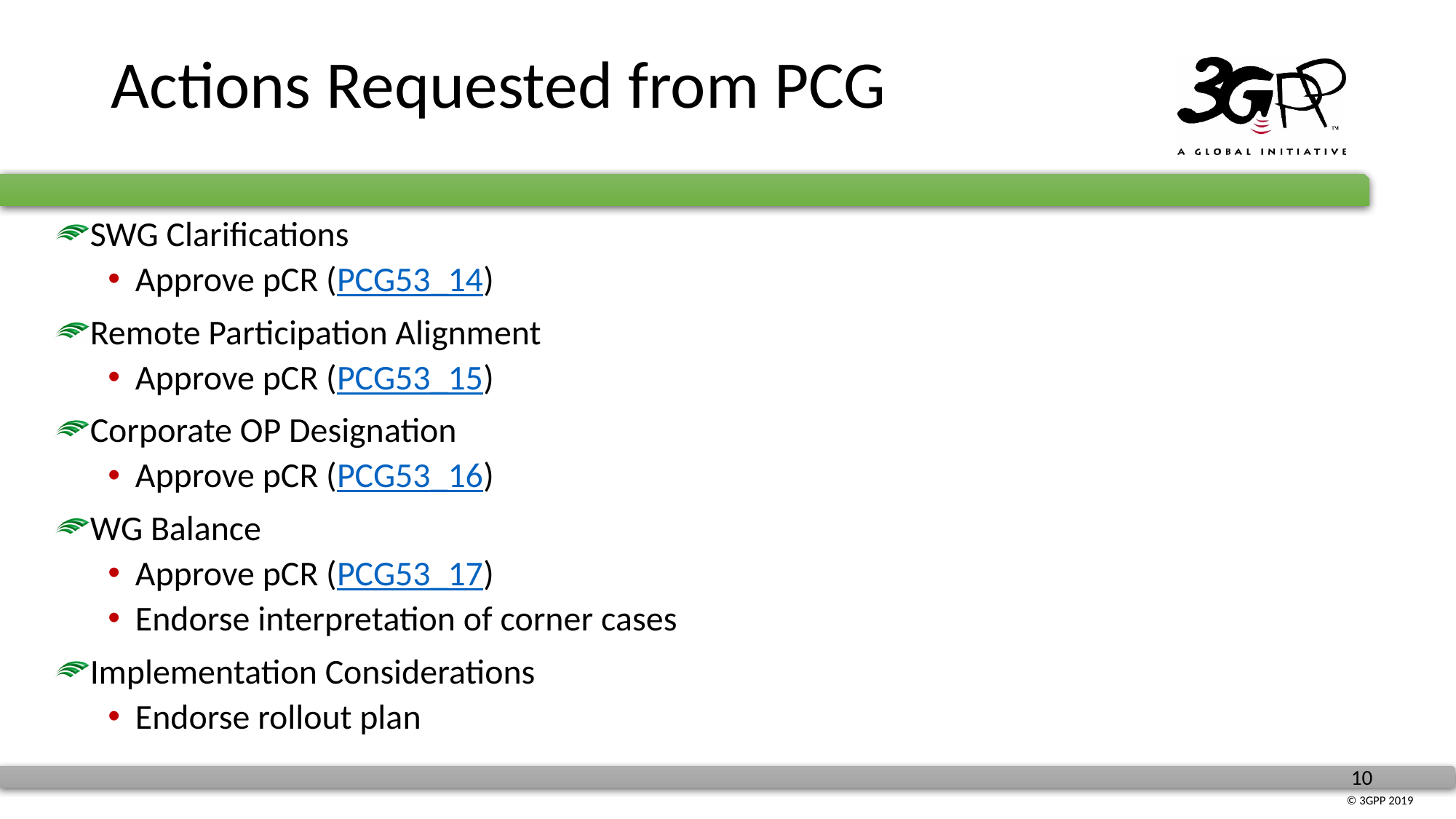

# Actions Requested from PCG
SWG Clarifications
Approve pCR (PCG53_14)
Remote Participation Alignment
Approve pCR (PCG53_15)
Corporate OP Designation
Approve pCR (PCG53_16)
WG Balance
Approve pCR (PCG53_17)
Endorse interpretation of corner cases
Implementation Considerations
Endorse rollout plan